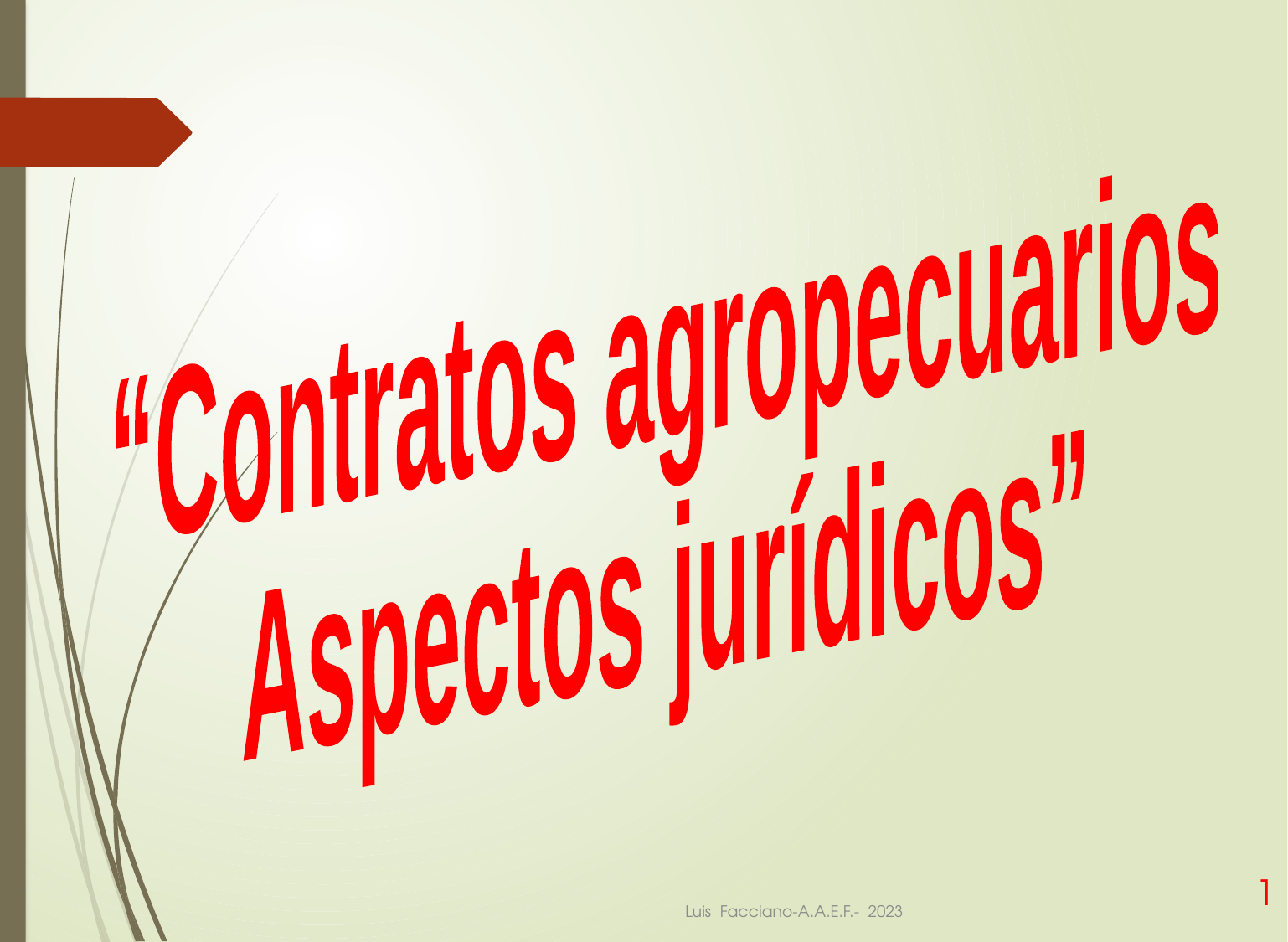

“Contratos agropecuarios
Aspectos jurídicos”
Luis  Facciano-A.A.E.F.-  2023
1